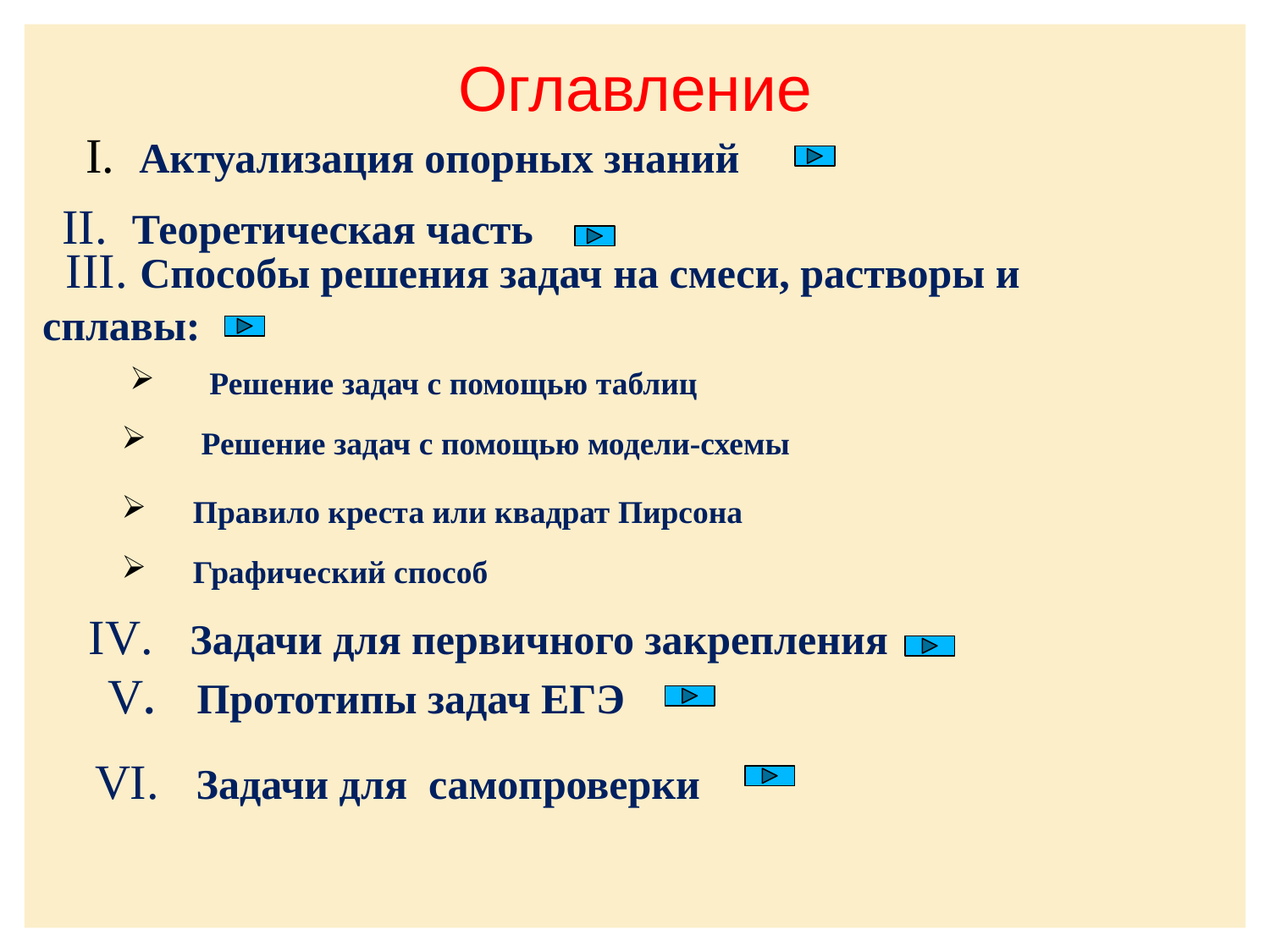

Оглавление
 I.  Актуализация опорных знаний

II.  Теоретическая часть

  III. Способы решения задач на смеси, растворы и сплавы:

 Решение задач с помощью таблиц
 Решение задач с помощью модели-схемы
Правило креста или квадрат Пирсона
Графический способ
   IV.   Задачи для первичного закрепления
    V.    Прототипы задач ЕГЭ

   VI.   Задачи для  самопроверки